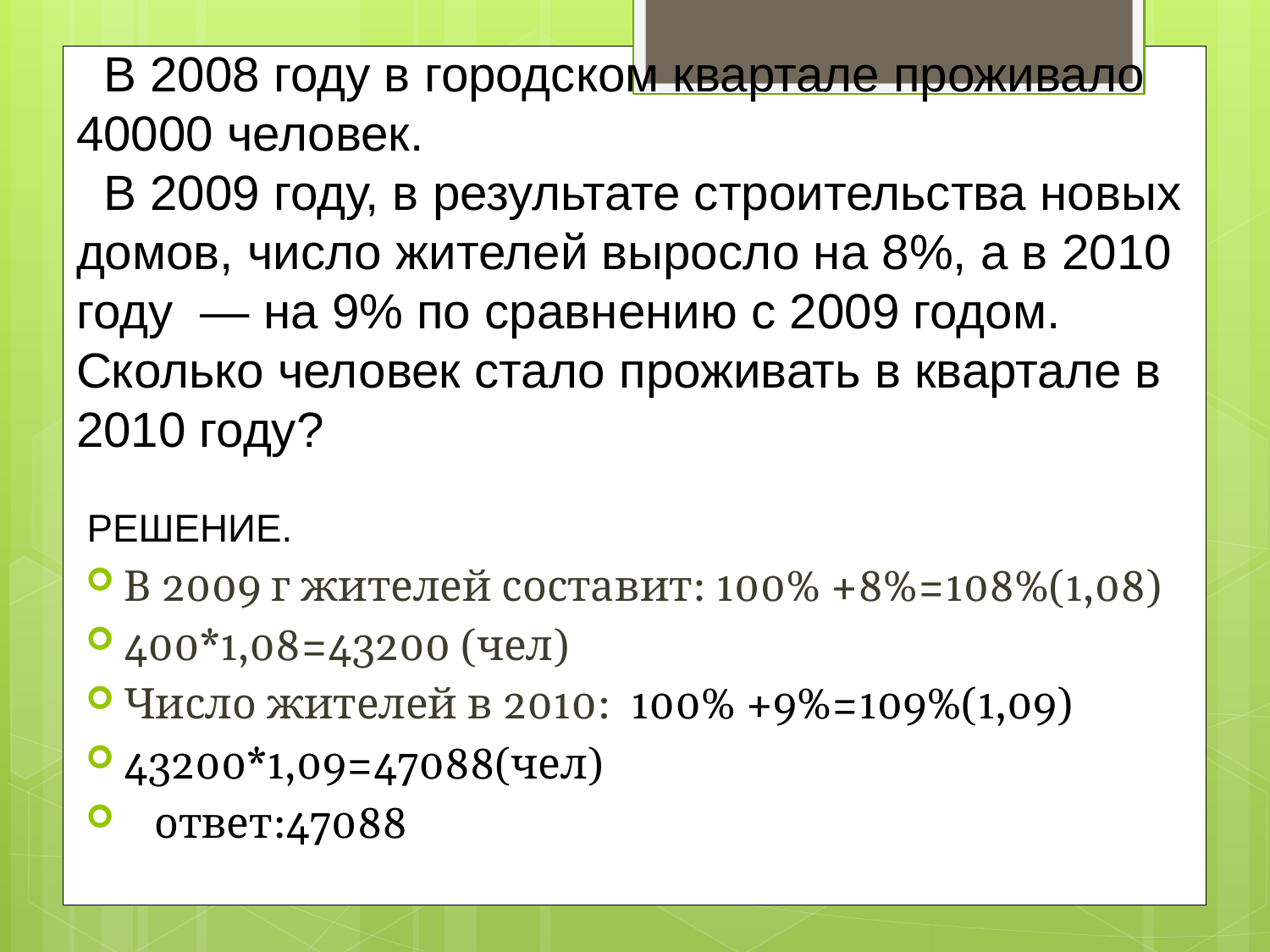

В 2008 году в городском квартале проживало 40000 человек.
  В 2009 году, в результате строительства новых домов, число жителей выросло на 8%, а в 2010 году  — на 9% по сравнению с 2009 годом.    Сколько человек стало проживать в квартале в 2010 году?

 РЕШЕНИЕ.
В 2009 г жителей составит: 100% +8%=108%(1,08)
400*1,08=43200 (чел)
Число жителей в 2010:  100% +9%=109%(1,09)
43200*1,09=47088(чел)
   ответ:47088